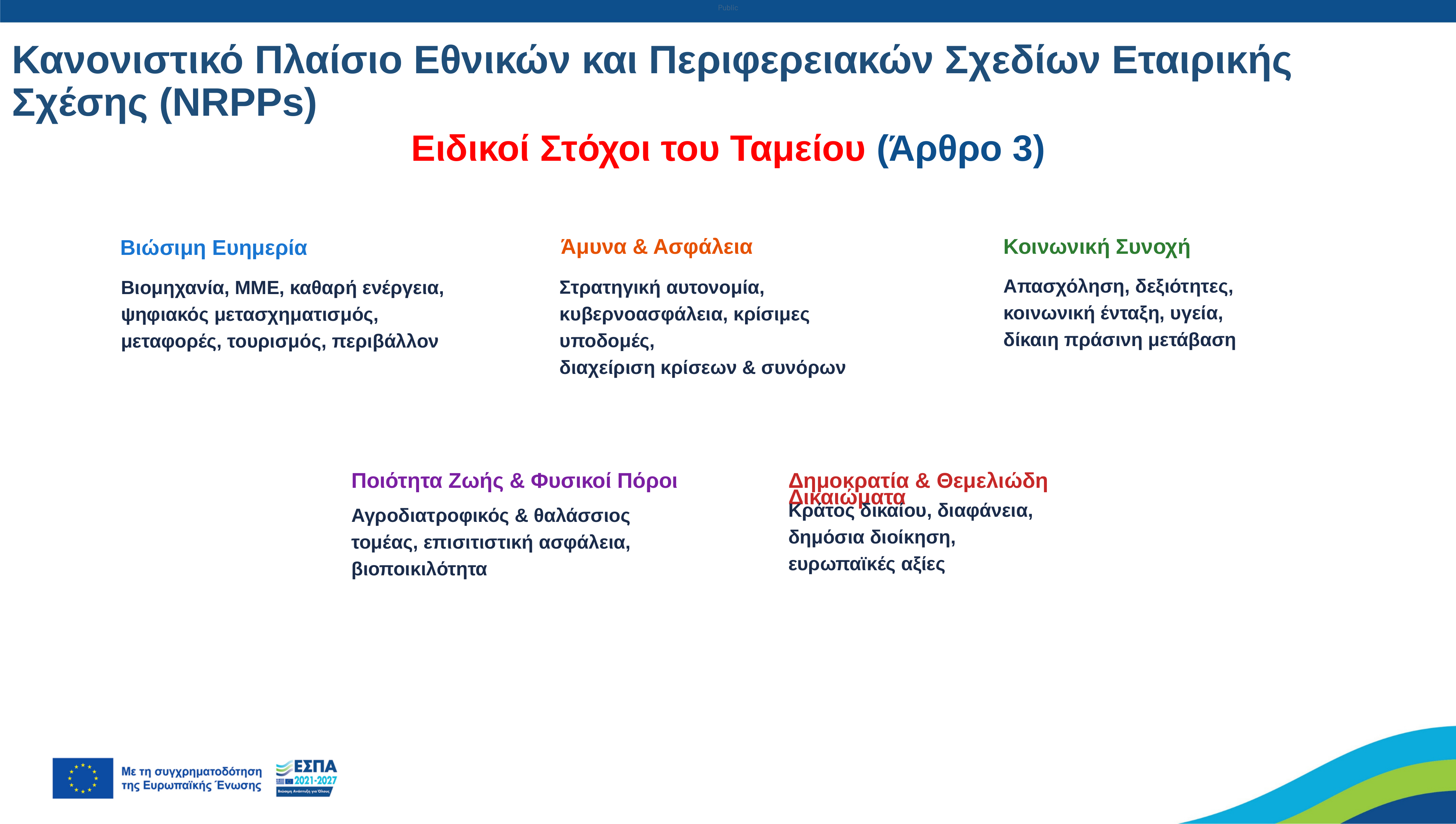

Public
Public

Κανονιστικό Πλαίσιο Εθνικών και Περιφερειακών Σχεδίων Εταιρικής Σχέσης (NRPPs)

Ειδικοί Στόχοι του Ταμείου (Άρθρο 3)

Κοινωνική Συνοχή
Άμυνα & Ασφάλεια
Βιώσιμη Ευημερία
3
2
1
Απασχόληση, δεξιότητες,
κοινωνική ένταξη, υγεία,
δίκαιη πράσινη μετάβαση
Στρατηγική αυτονομία,
κυβερνοασφάλεια, κρίσιμες υποδομές,
διαχείριση κρίσεων & συνόρων
Βιομηχανία, ΜΜΕ, καθαρή ενέργεια,
ψηφιακός μετασχηματισμός,
μεταφορές, τουρισμός, περιβάλλον
5

5
Ποιότητα Ζωής & Φυσικοί Πόροι
Δημοκρατία & Θεμελιώδη Δικαιώματα
4
Κράτος δικαίου, διαφάνεια,
δημόσια διοίκηση,
ευρωπαϊκές αξίες
Αγροδιατροφικός & θαλάσσιος
τομέας, επισιτιστική ασφάλεια,
βιοποικιλότητα